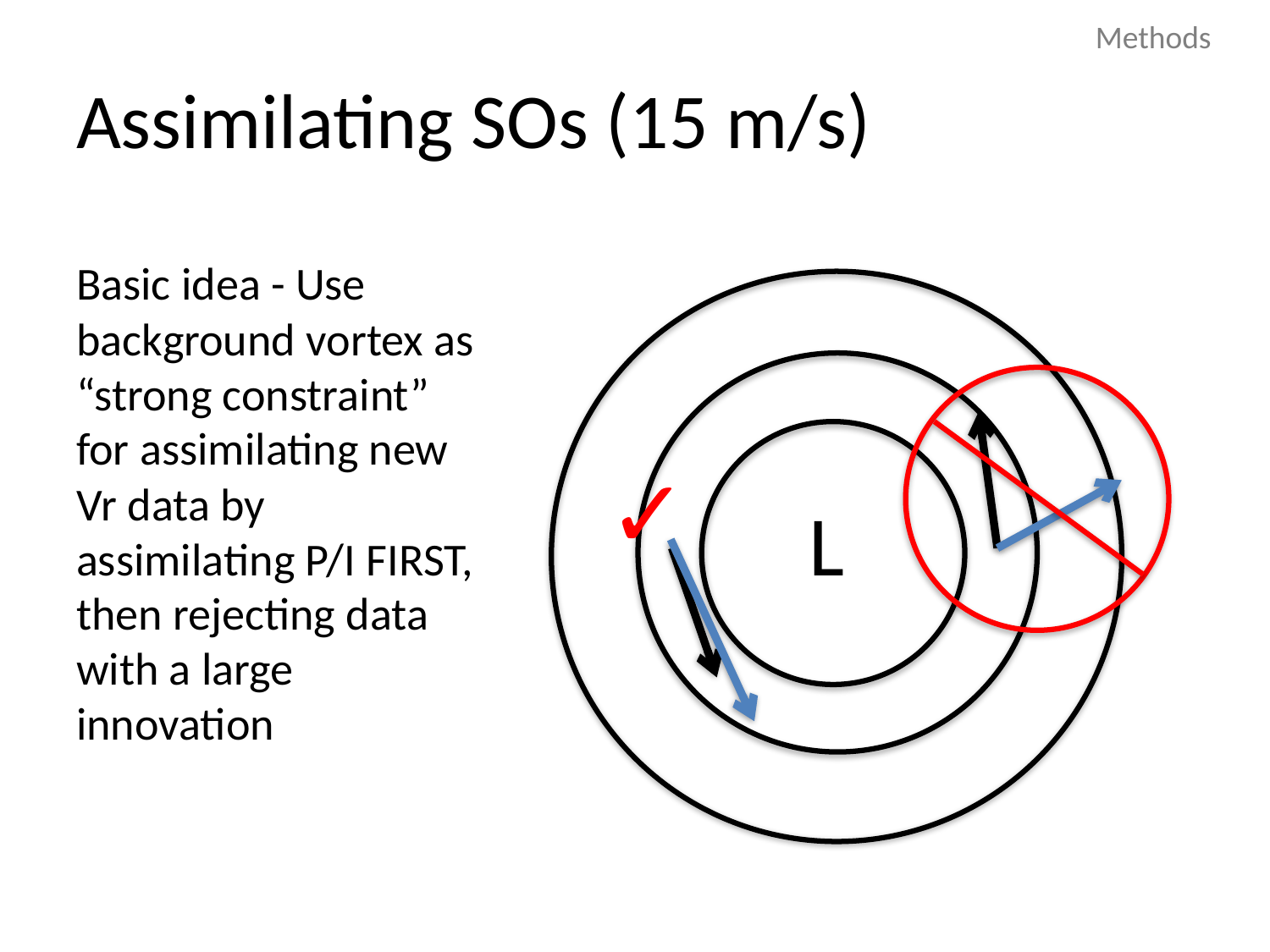

Methods
# Assimilating SOs (15 m/s)
Basic idea - Use background vortex as “strong constraint” for assimilating new Vr data by  assimilating P/I FIRST, then rejecting data with a large innovation

✓
L